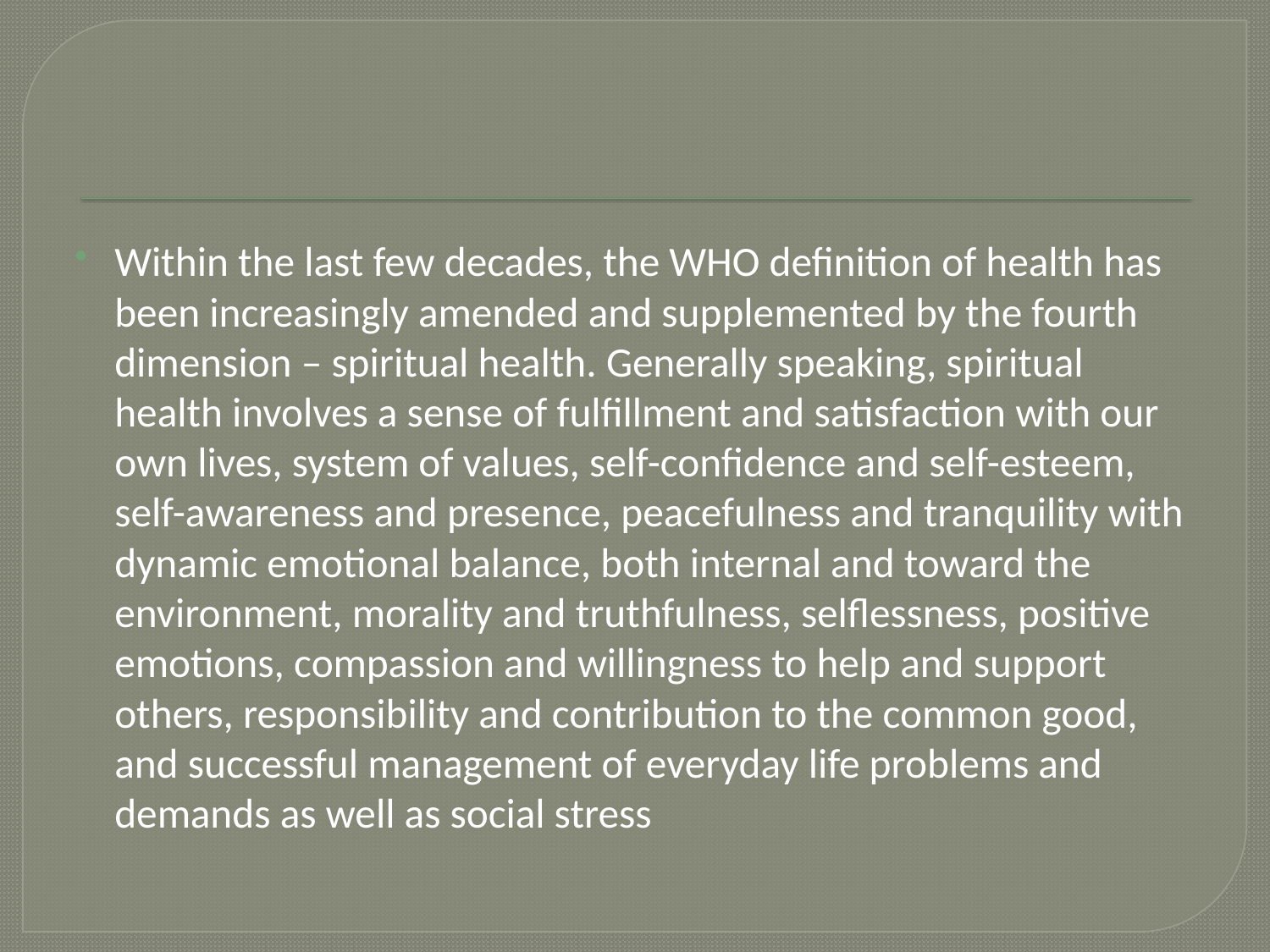

#
Within the last few decades, the WHO definition of health has been increasingly amended and supplemented by the fourth dimension – spiritual health. Generally speaking, spiritual health involves a sense of fulfillment and satisfaction with our own lives, system of values, self-confidence and self-esteem, self-awareness and presence, peacefulness and tranquility with dynamic emotional balance, both internal and toward the environment, morality and truthfulness, selflessness, positive emotions, compassion and willingness to help and support others, responsibility and contribution to the common good, and successful management of everyday life problems and demands as well as social stress